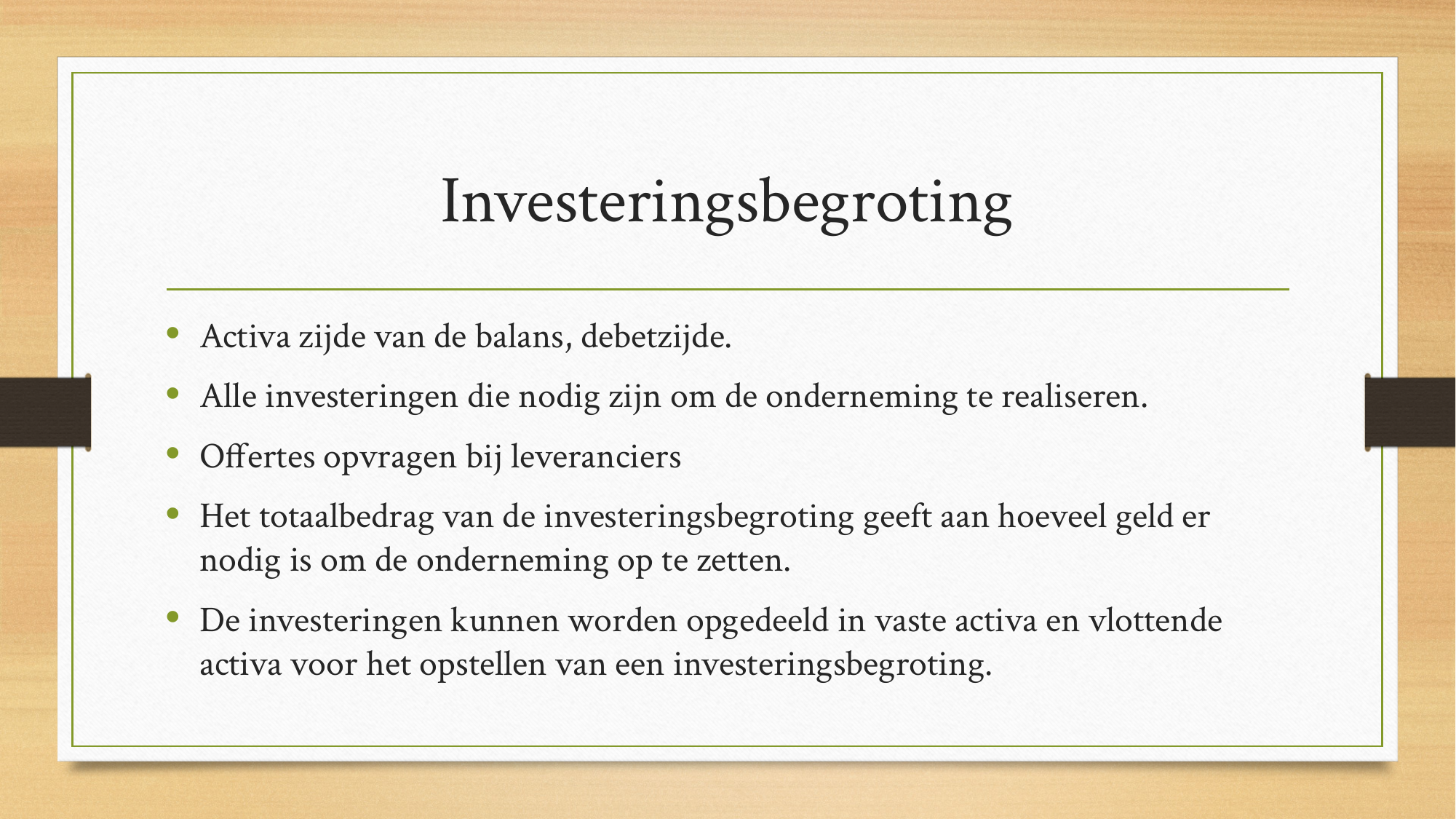

# Investeringsbegroting
Activa zijde van de balans, debetzijde.
Alle investeringen die nodig zijn om de onderneming te realiseren.
Offertes opvragen bij leveranciers
Het totaalbedrag van de investeringsbegroting geeft aan hoeveel geld er nodig is om de onderneming op te zetten.
De investeringen kunnen worden opgedeeld in vaste activa en vlottende activa voor het opstellen van een investeringsbegroting.